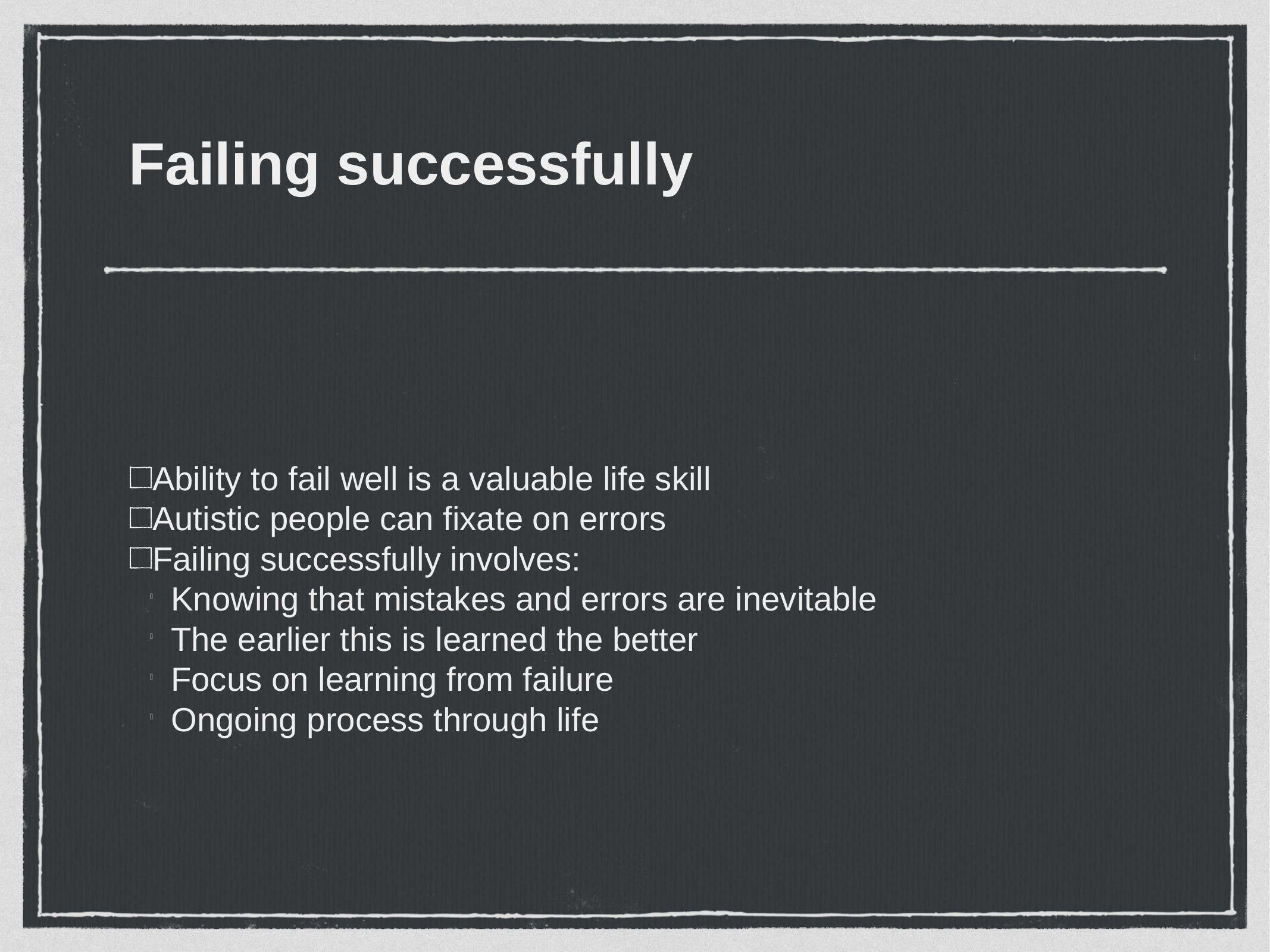

Failing successfully
Ability to fail well is a valuable life skill
Autistic people can fixate on errors
Failing successfully involves:
Knowing that mistakes and errors are inevitable
The earlier this is learned the better
Focus on learning from failure
Ongoing process through life